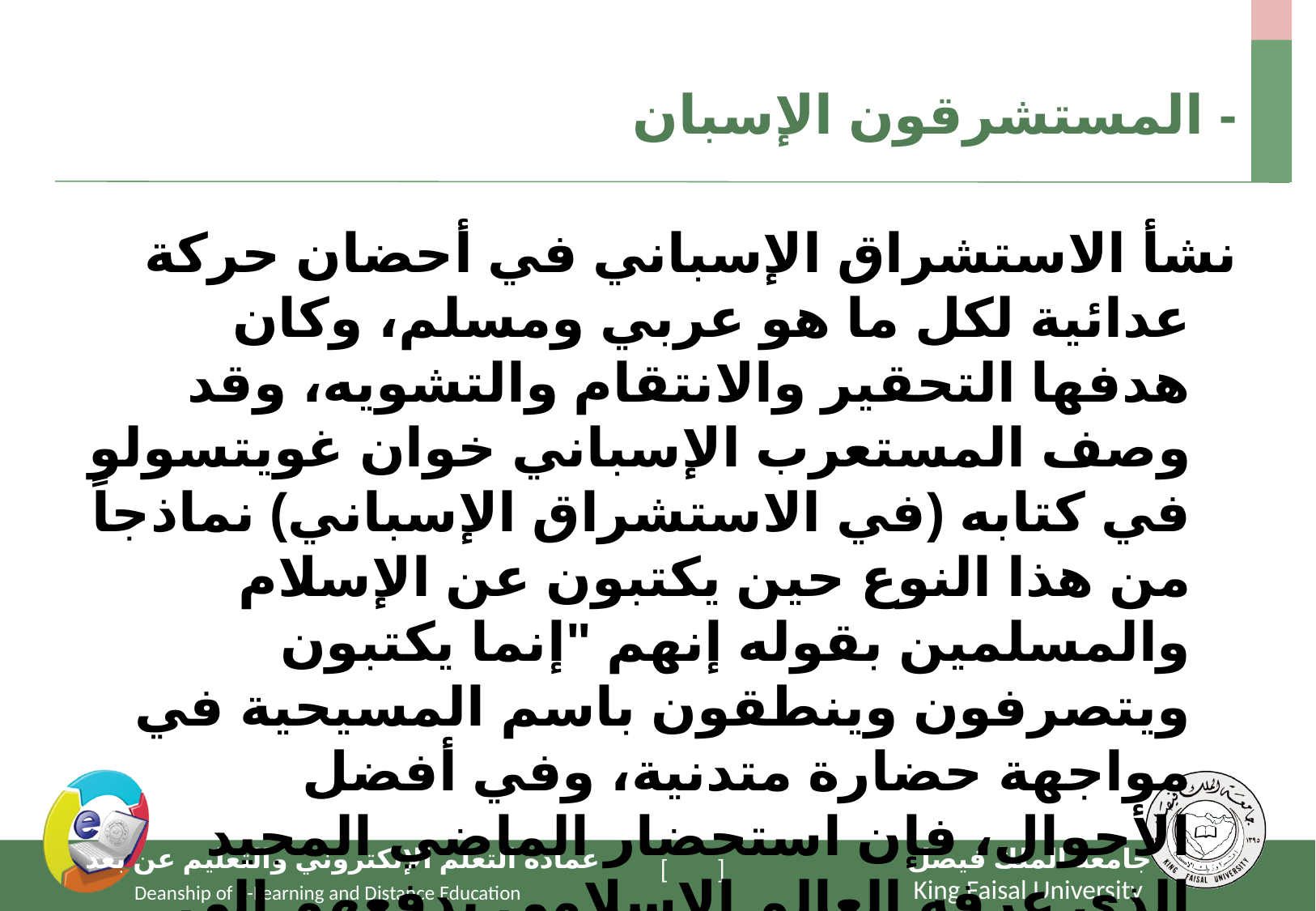

# - المستشرقون الإسبان
نشأ الاستشراق الإسباني في أحضان حركة عدائية لكل ما هو عربي ومسلم، وكان هدفها التحقير والانتقام والتشويه، وقد وصف المستعرب الإسباني خوان غويتسولو في كتابه (في الاستشراق الإسباني) نماذجاً من هذا النوع حين يكتبون عن الإسلام والمسلمين بقوله إنهم "إنما يكتبون ويتصرفون وينطقون باسم المسيحية في مواجهة حضارة متدنية، وفي أفضل الأحوال، فإن استحضار الماضي المجيد الذي عرفه العالم الإسلامي يدفعهم إلى التفجع على نحو متحذلق على الانحطاط الحالي (انحطاطا كان في رأيهم محتما ولا مناص منه) وعلى عجزه الطبيعي عن هضم التقدم الأوروبي"